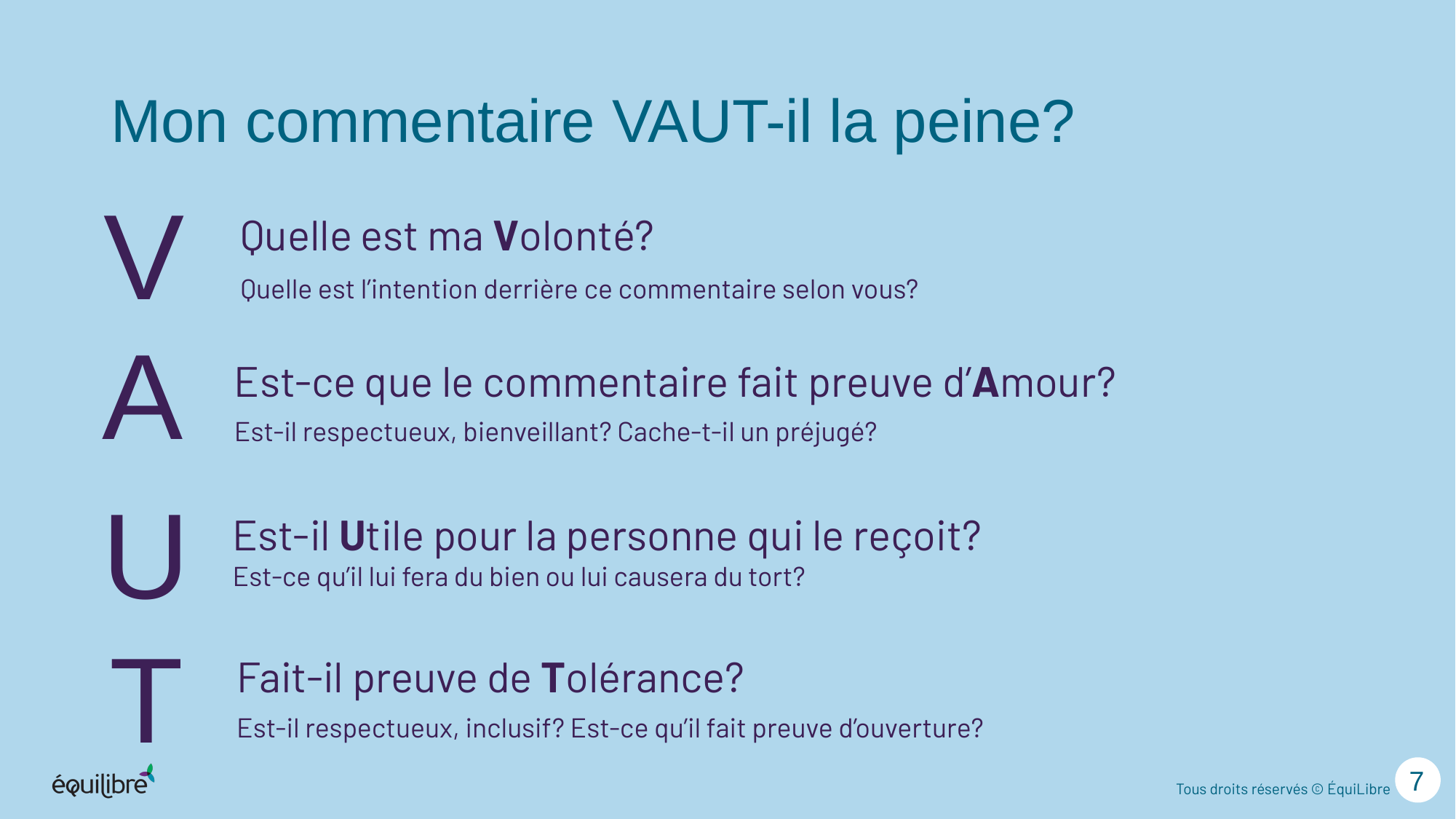

# Mon commentaire VAUT-il la peine?
V
Quelle est ma Volonté?
Quelle est l’intention derrière ce commentaire selon vous?

A
Est-ce que le commentaire fait preuve d’Amour?
Est-il respectueux, bienveillant? Cache-t-il un préjugé?  ​
U
Est-il Utile pour la personne qui le reçoit?
Est-ce qu’il lui fera du bien ou lui causera du tort?
T
Fait-il preuve de Tolérance?
Est-il respectueux, inclusif? Est-ce qu’il fait preuve d’ouverture?​

7